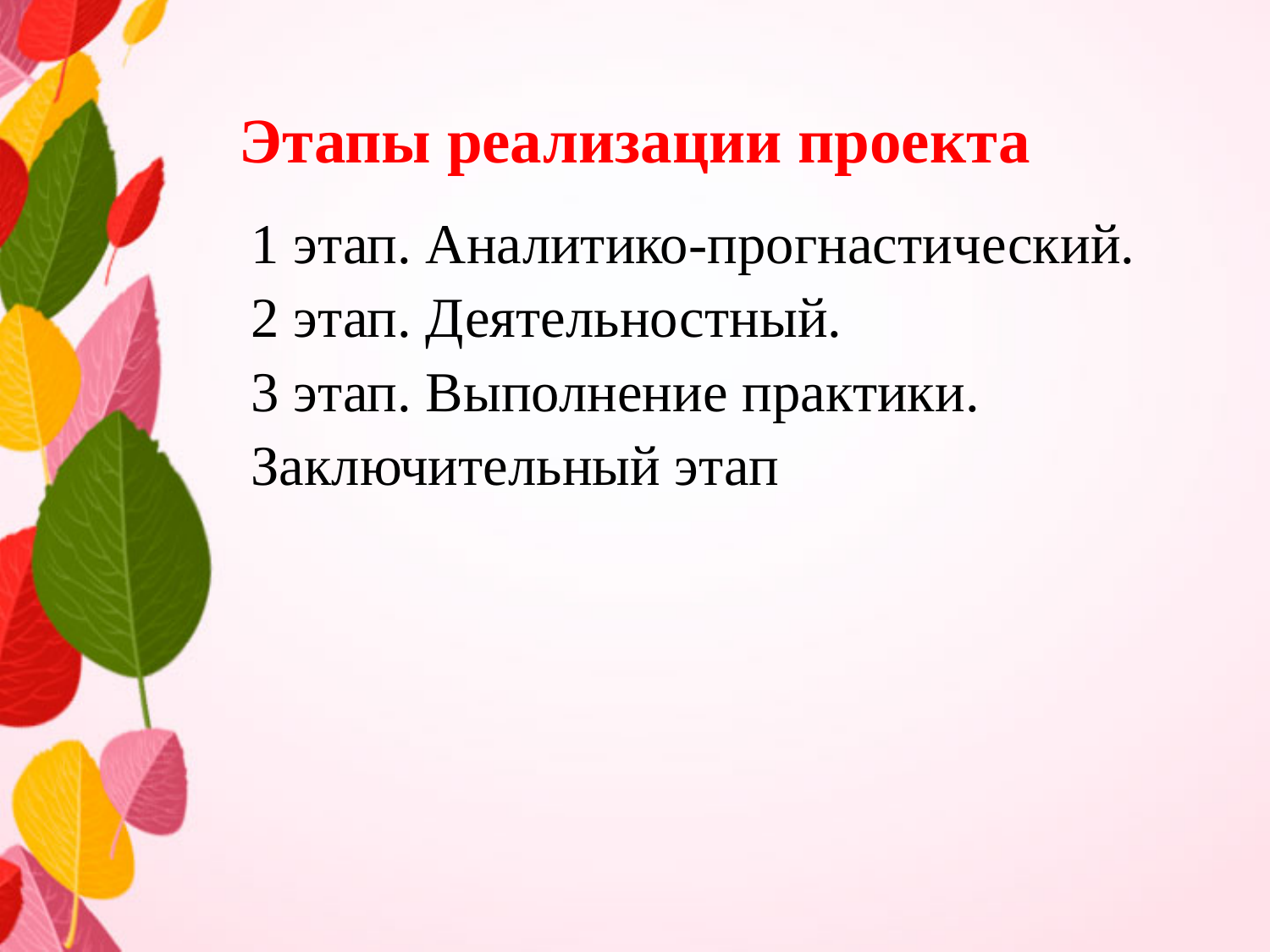

# Этапы реализации проекта
1 этап. Аналитико-прогнастический.
2 этап. Деятельностный.
3 этап. Выполнение практики.
Заключительный этап